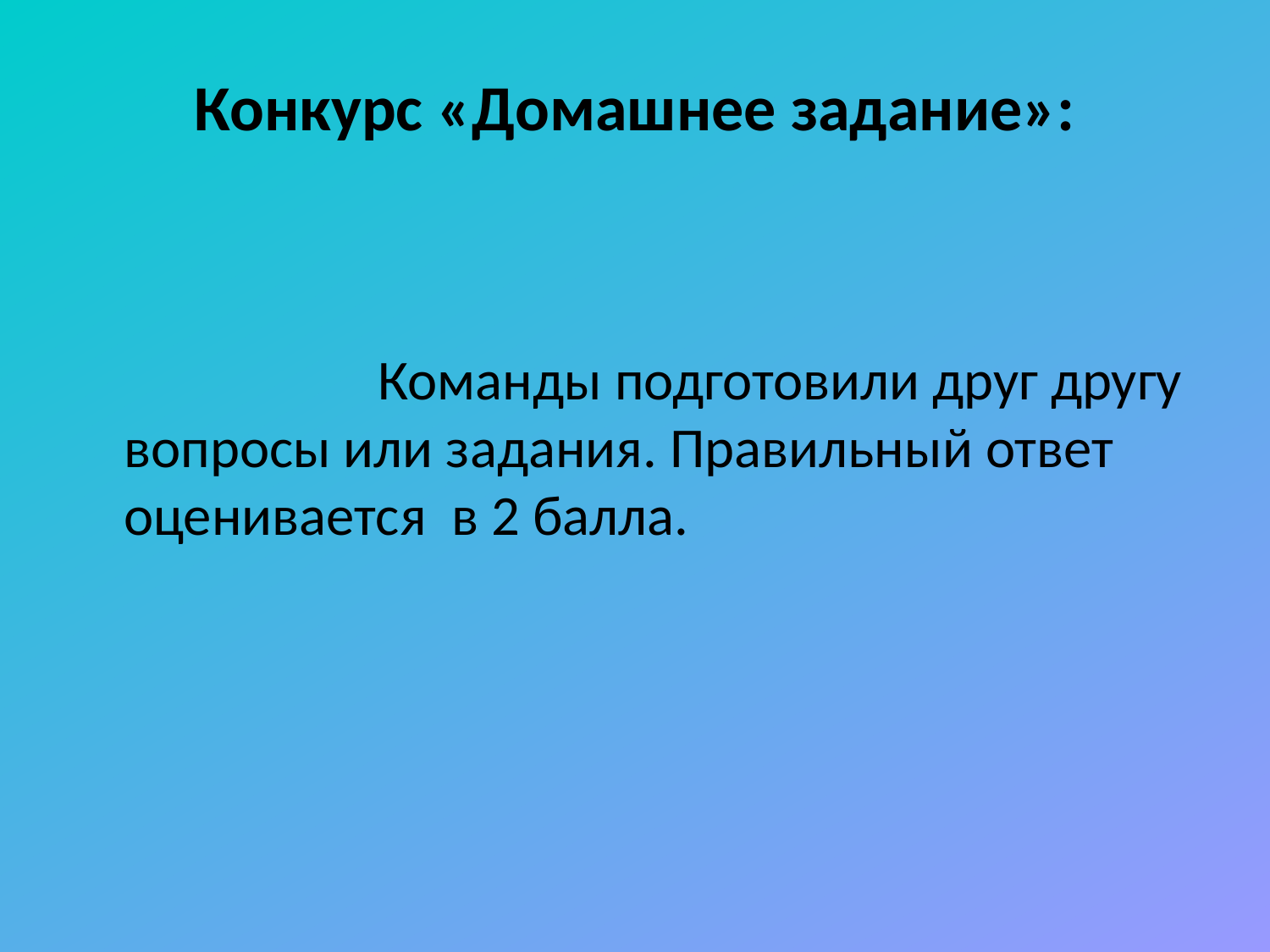

# Конкурс «Домашнее задание»:
			Команды подготовили друг другу вопросы или задания. Правильный ответ оценивается  в 2 балла.